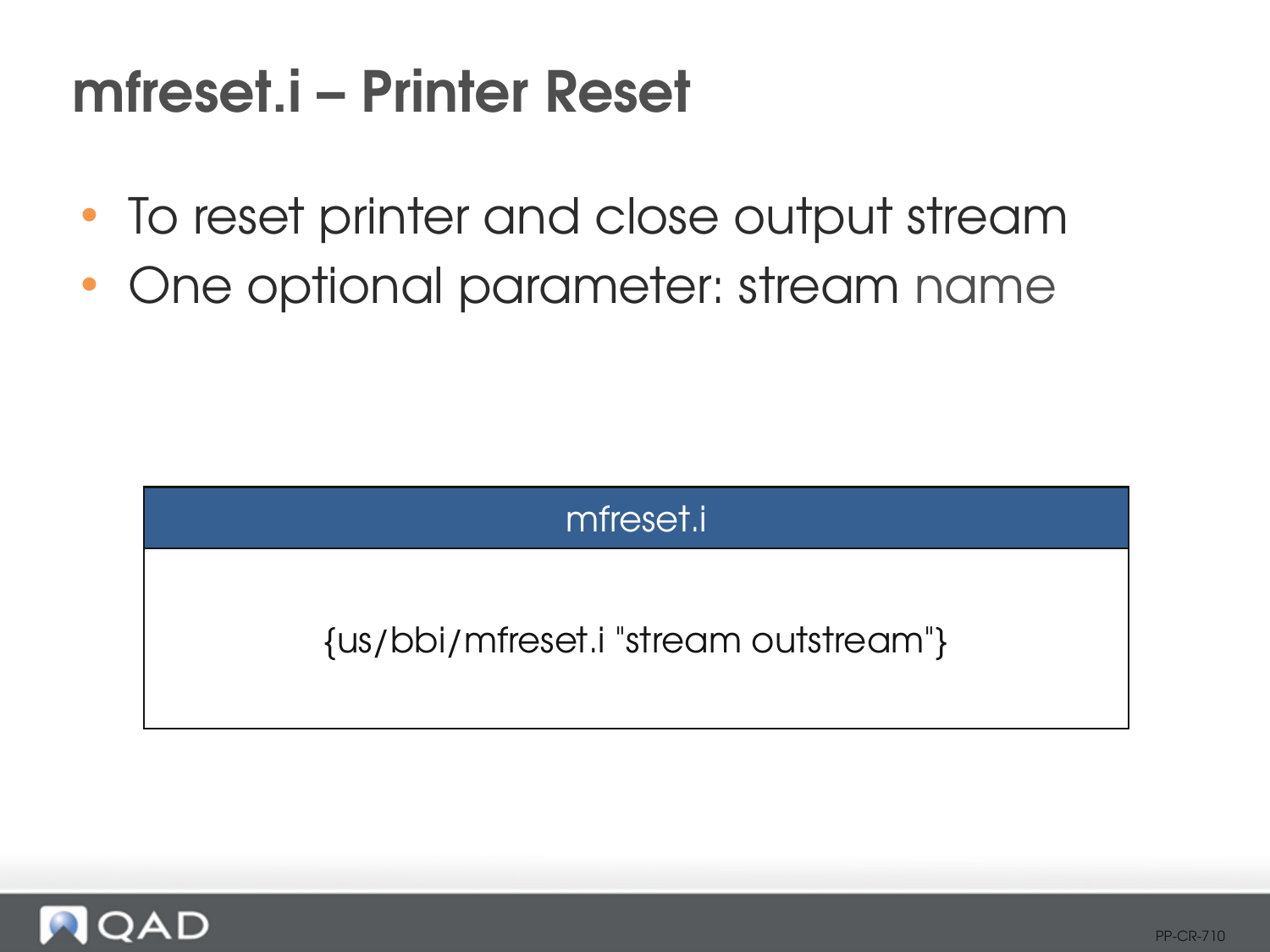

# mfreset.i – Printer Reset
To reset printer and close output stream
One optional parameter: stream name
mfreset.i
{us/bbi/mfreset.i "stream outstream"}
PP-CR-710